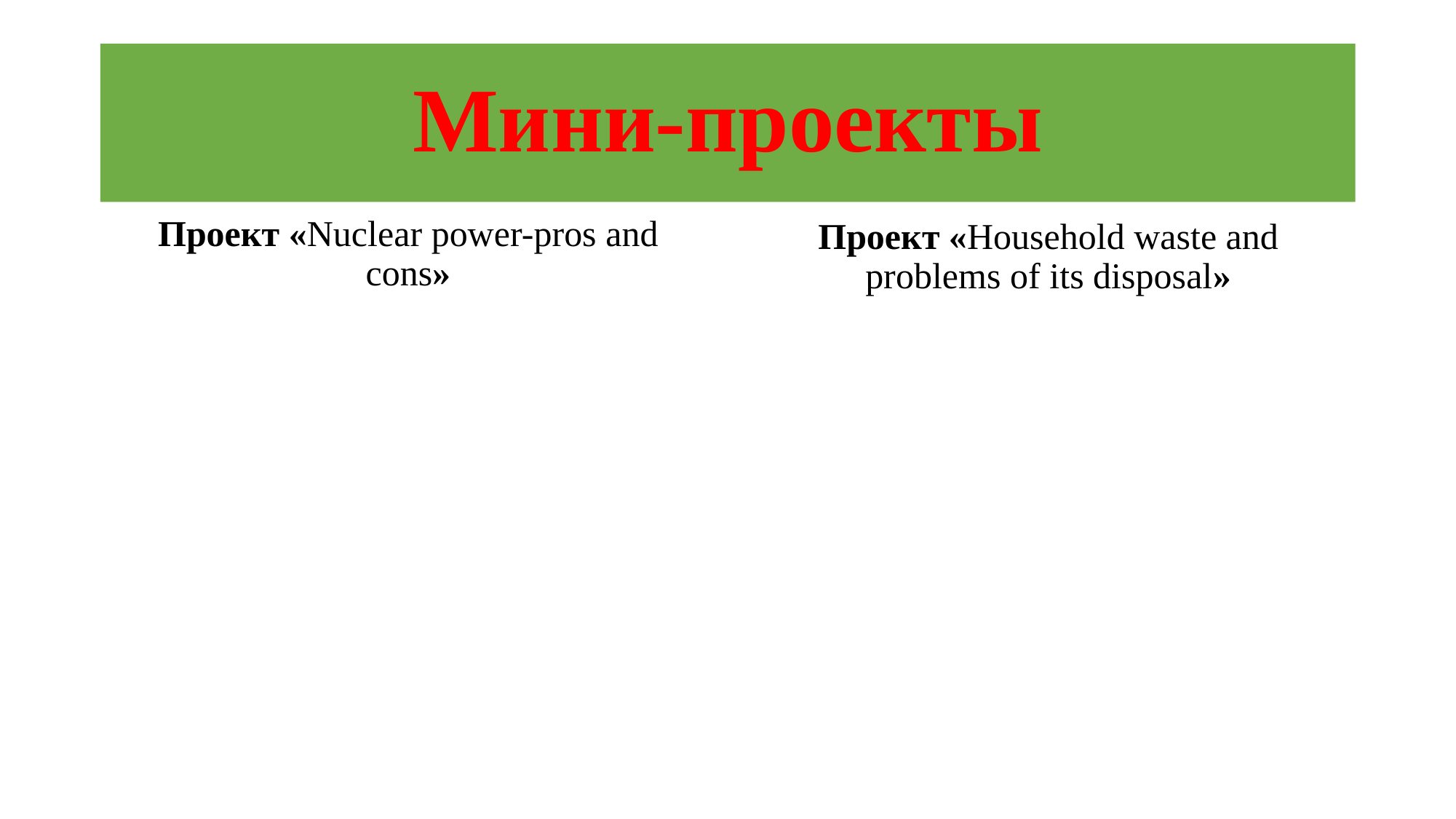

# Мини-проекты
Проект «Nuclear power-pros and cons»
Проект «Household waste and problems of its disposal»